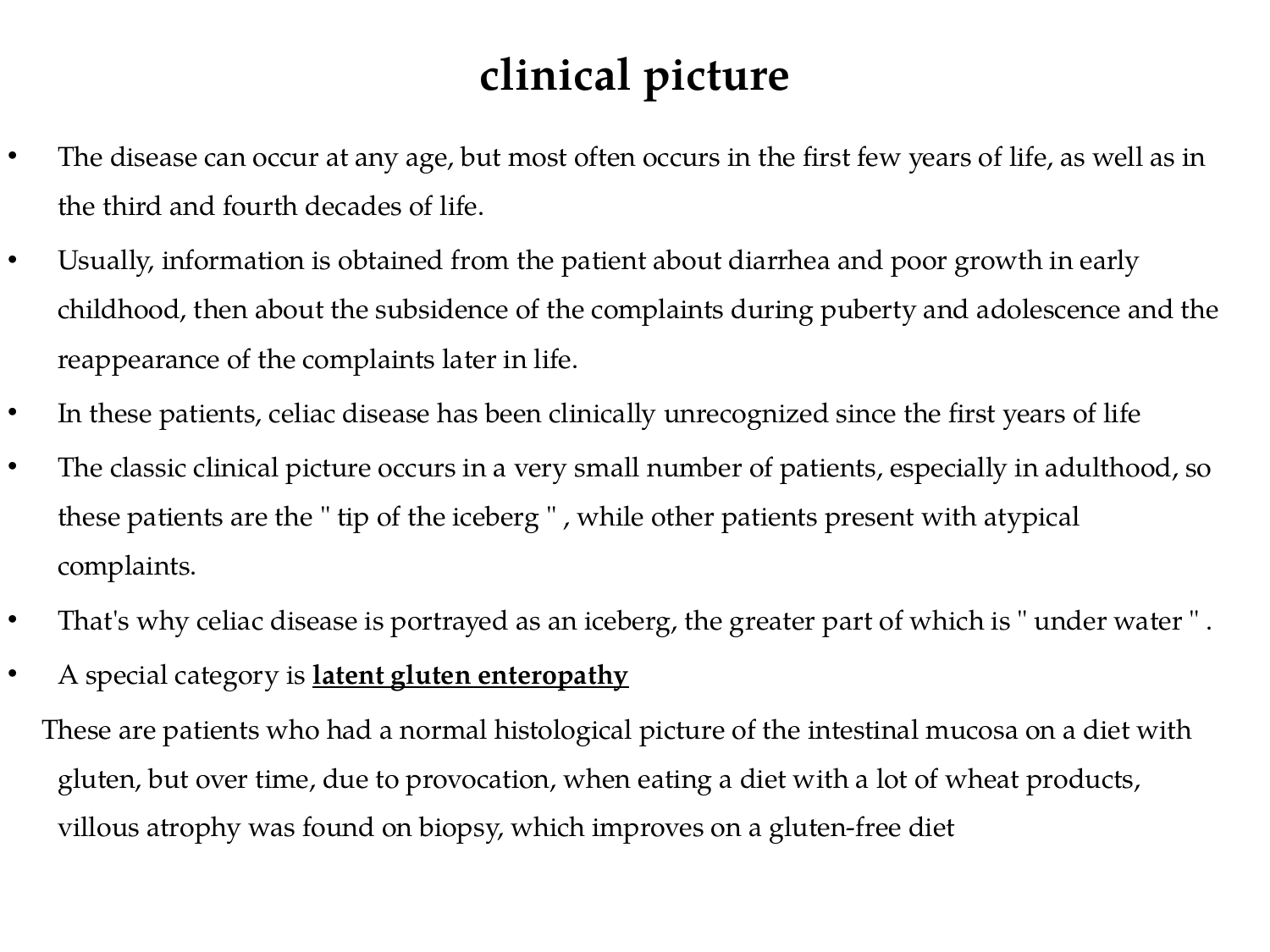

# clinical picture
The disease can occur at any age, but most often occurs in the first few years of life, as well as in the third and fourth decades of life.
Usually, information is obtained from the patient about diarrhea and poor growth in early childhood, then about the subsidence of the complaints during puberty and adolescence and the reappearance of the complaints later in life.
In these patients, celiac disease has been clinically unrecognized since the first years of life
The classic clinical picture occurs in a very small number of patients, especially in adulthood, so these patients are the " tip of the iceberg " , while other patients present with atypical complaints.
That's why celiac disease is portrayed as an iceberg, the greater part of which is " under water " .
A special category is latent gluten enteropathy
     These are patients who had a normal histological picture of the intestinal mucosa on a diet with gluten, but over time, due to provocation, when eating a diet with a lot of wheat products, villous atrophy was found on biopsy, which improves on a gluten-free diet